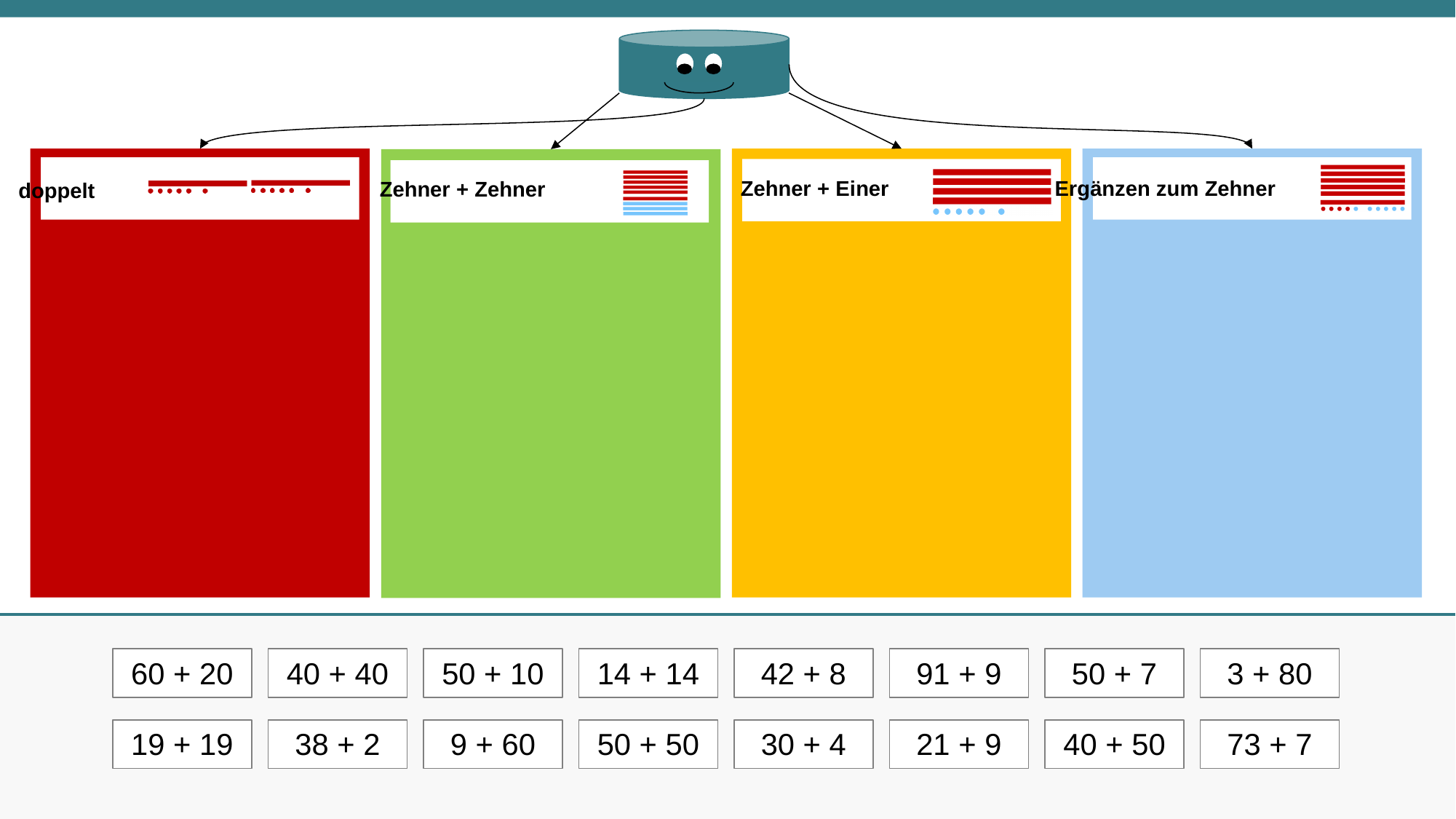

60 + 20
40 + 40
50 + 10
14 + 14
42 + 8
91 + 9
50 + 7
3 + 80
19 + 19
38 + 2
9 + 60
50 + 50
30 + 4
21 + 9
40 + 50
73 + 7